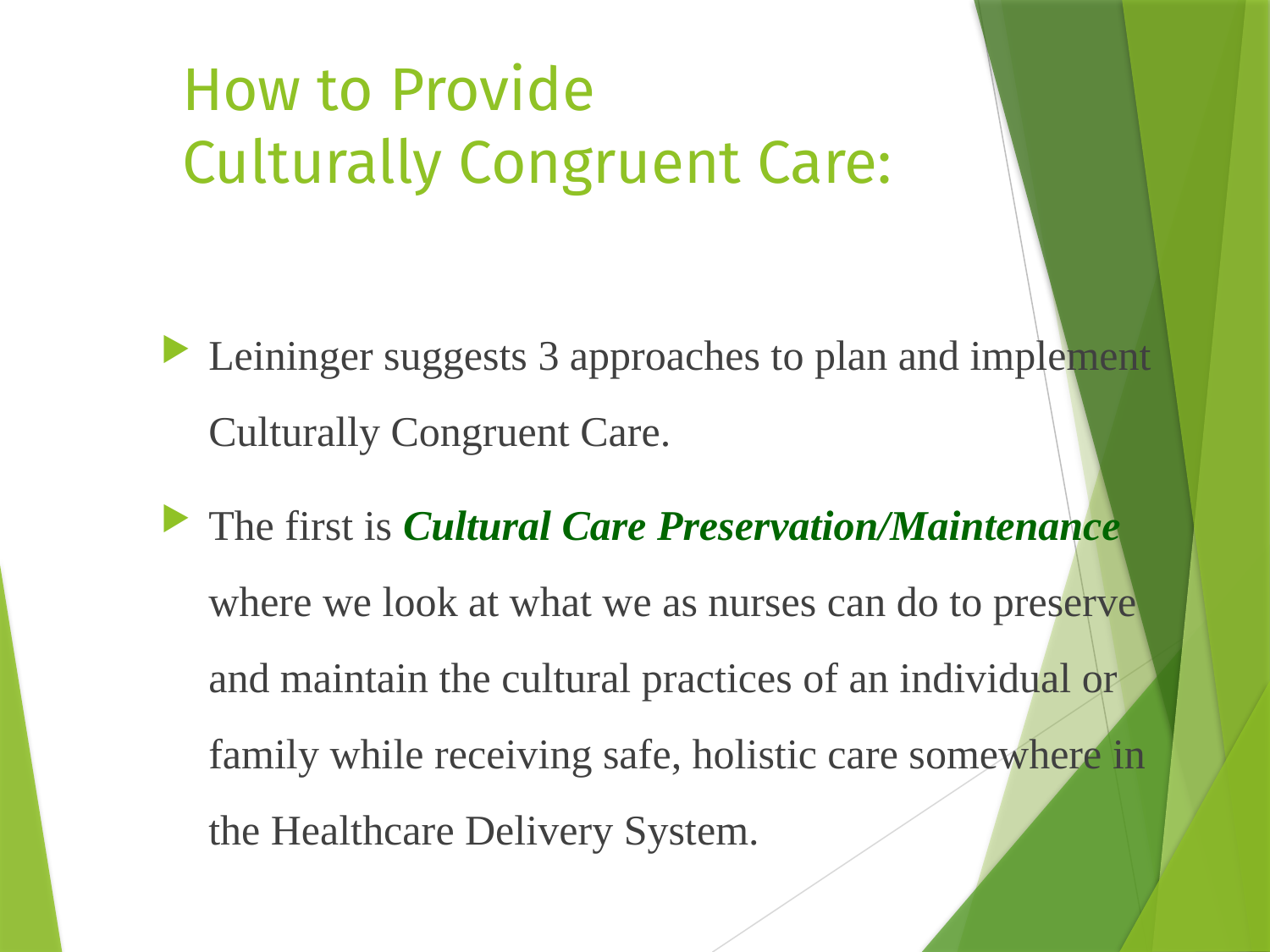

# How to Provide Culturally Congruent Care:
Leininger suggests 3 approaches to plan and implement Culturally Congruent Care.
The first is Cultural Care Preservation/Maintenance where we look at what we as nurses can do to preserve and maintain the cultural practices of an individual or family while receiving safe, holistic care somewhere in the Healthcare Delivery System.